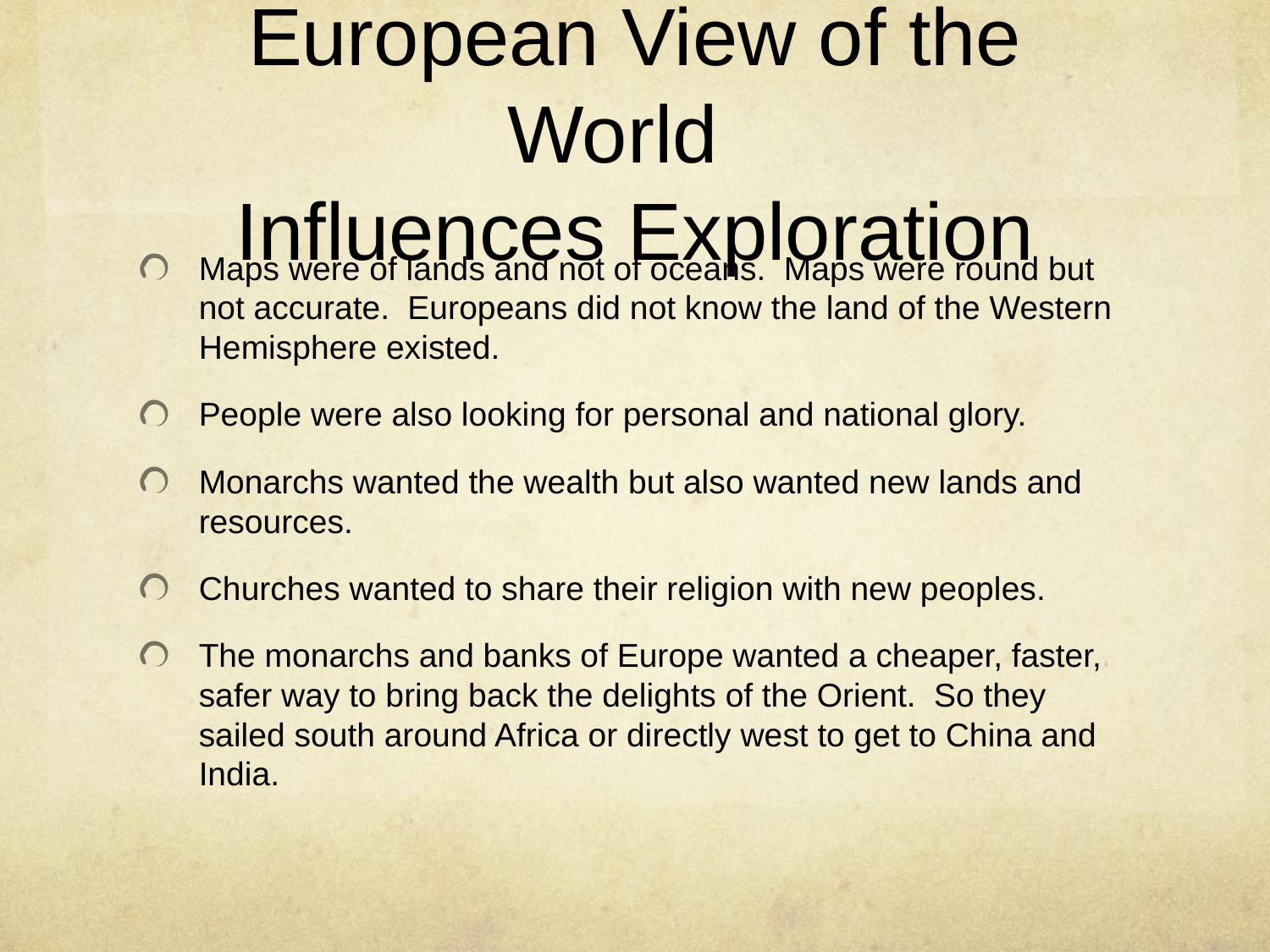

# European View of the World Influences Exploration
Maps were of lands and not of oceans.  Maps were round but not accurate.  Europeans did not know the land of the Western Hemisphere existed.
People were also looking for personal and national glory.
Monarchs wanted the wealth but also wanted new lands and resources.
Churches wanted to share their religion with new peoples.
The monarchs and banks of Europe wanted a cheaper, faster, safer way to bring back the delights of the Orient.  So they sailed south around Africa or directly west to get to China and India.